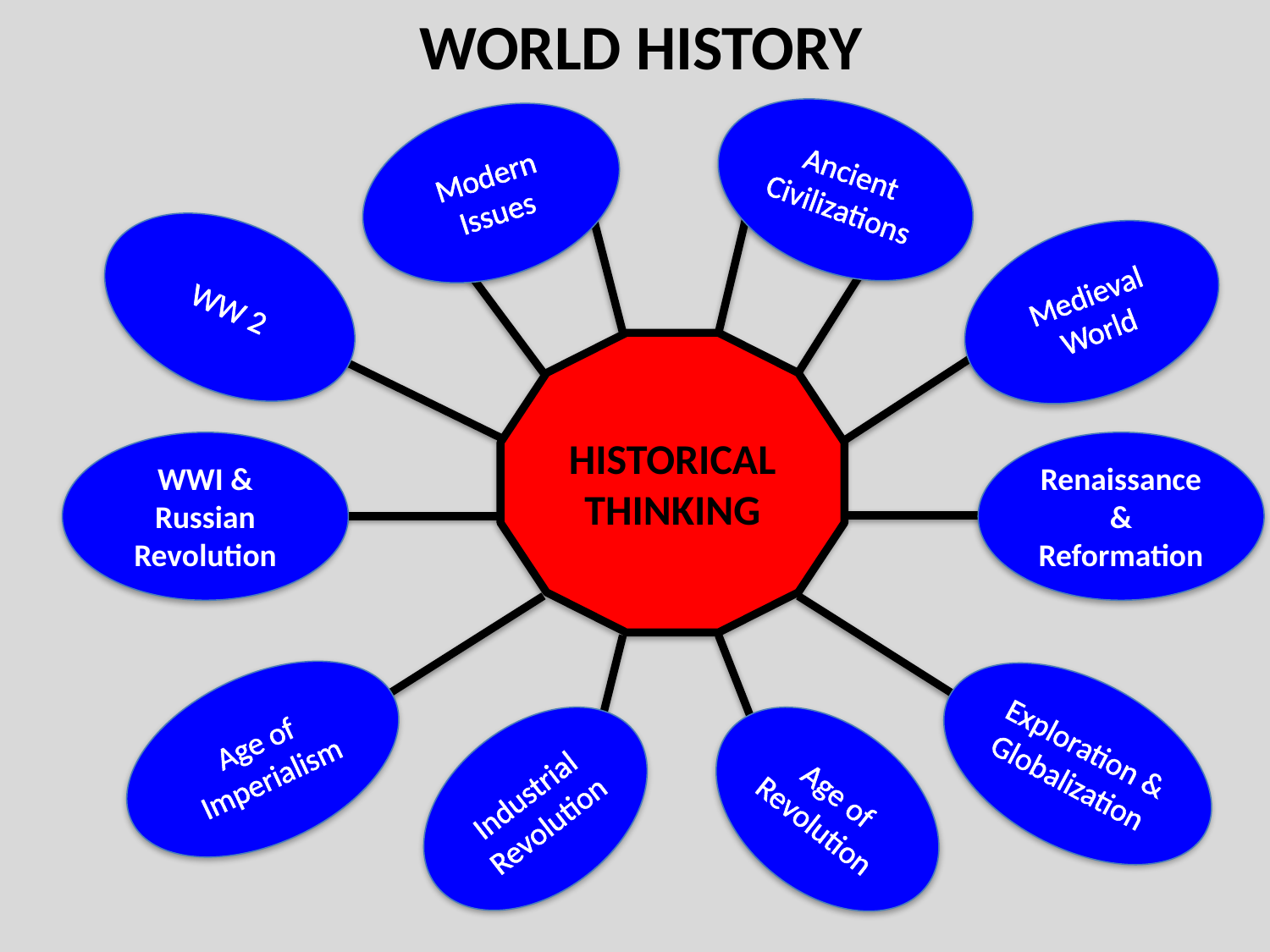

WORLD HISTORY
Ancient Civilizations
Modern Issues
WW 2
Medieval World

HISTORICAL THINKING

WWI & Russian Revolution
Renaissance & Reformation
Age of Imperialism
Exploration & Globalization
Industrial Revolution
Age of Revolution